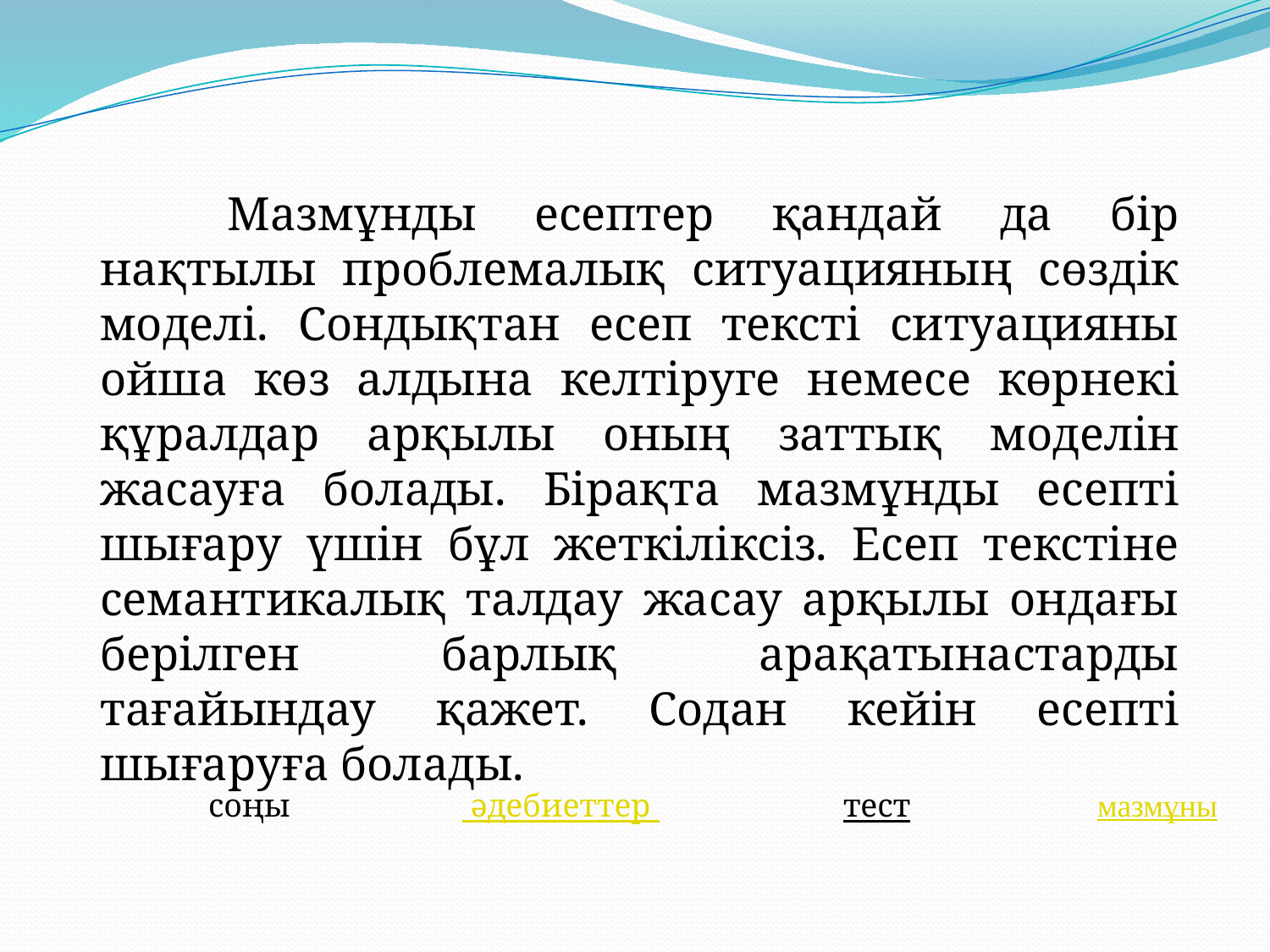

Мазмұнды есептер қандай да бір нақтылы проблемалық ситуацияның сөздік моделі. Сондықтан есеп тексті ситуацияны ойша көз алдына келтіруге немесе көрнекі құралдар арқылы оның заттық моделін жасауға болады. Бірақта мазмұнды есепті шығару үшін бұл жеткіліксіз. Есеп текстіне семантикалық талдау жасау арқылы ондағы берілген барлық арақатынастарды тағайындау қажет. Содан кейін есепті шығаруға болады.
соңы 		 әдебиеттер 		тест		мазмұны